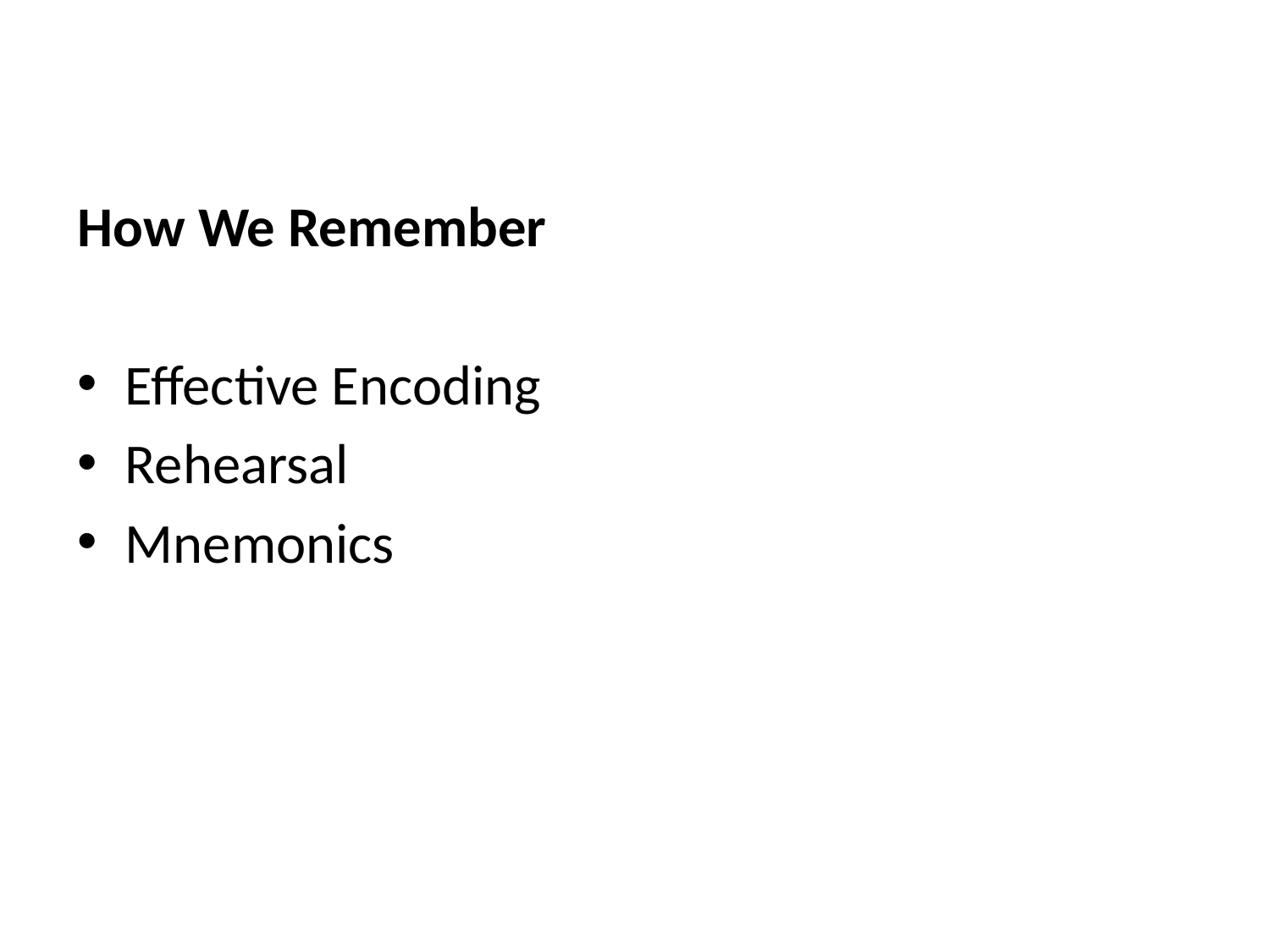

How We Remember

Effective Encoding
Rehearsal
Mnemonics